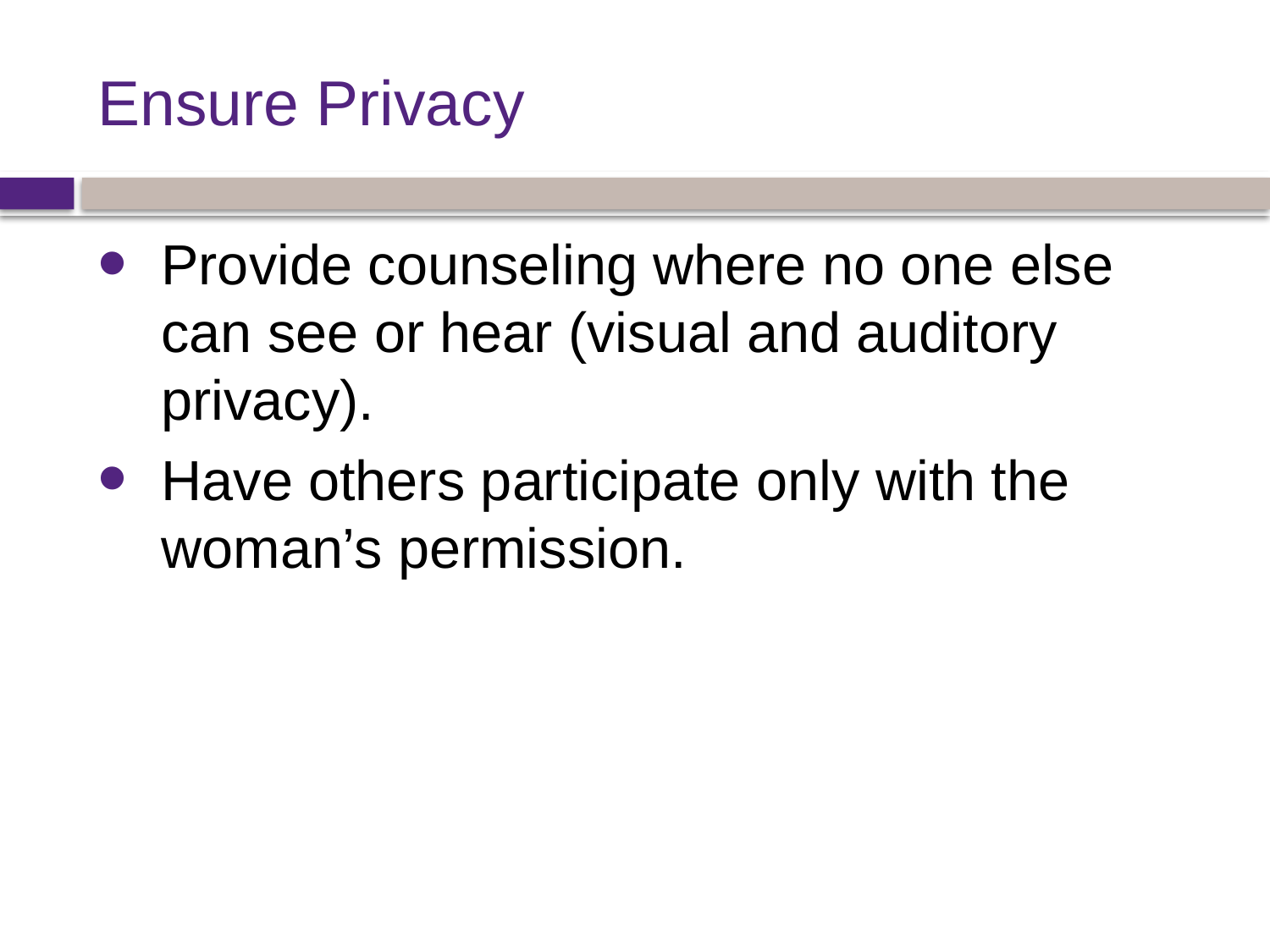

# Ensure Privacy
Provide counseling where no one else can see or hear (visual and auditory privacy).
Have others participate only with the woman’s permission.